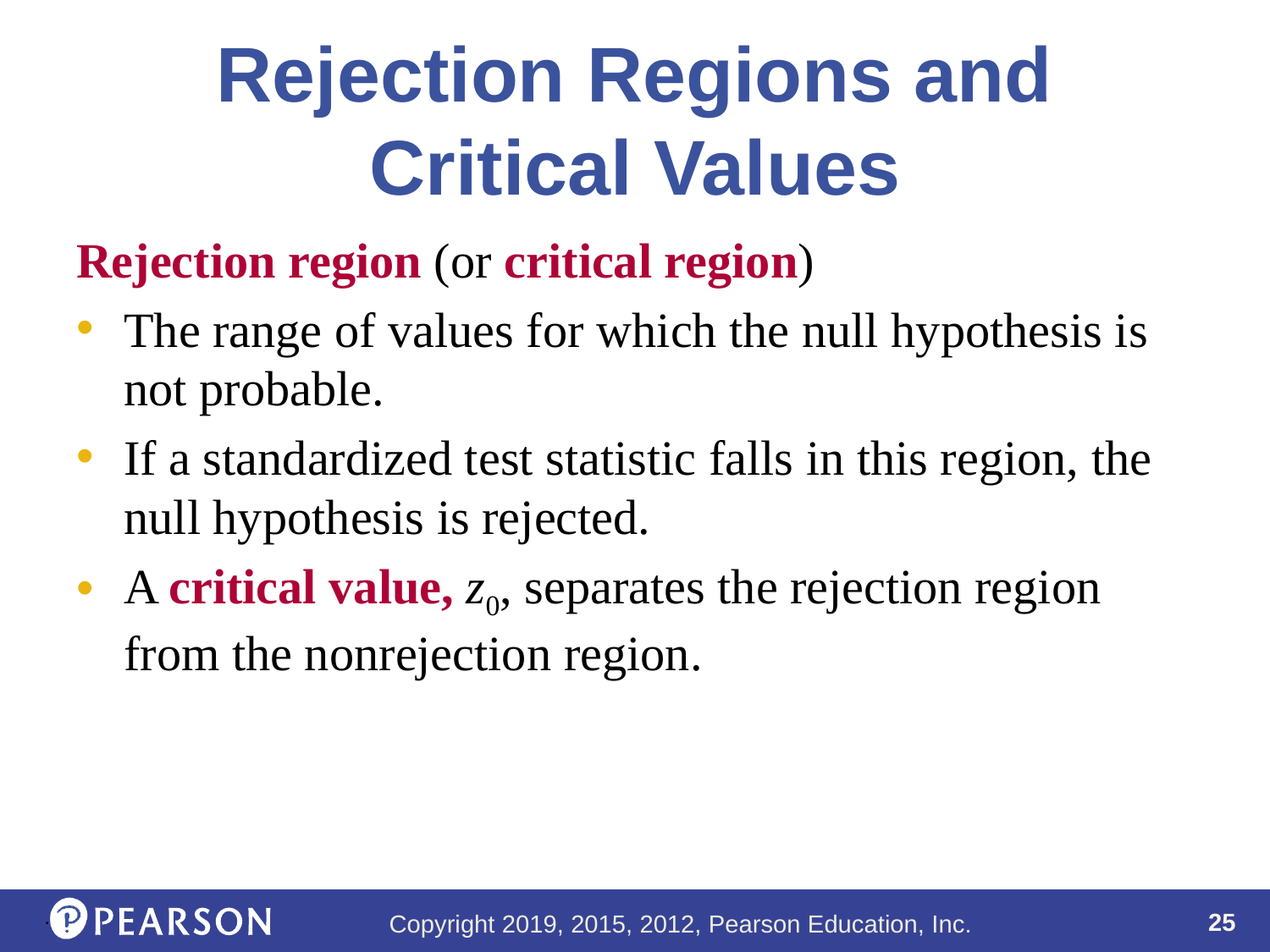

# Rejection Regions and Critical Values
Rejection region (or critical region)
The range of values for which the null hypothesis is not probable.
If a standardized test statistic falls in this region, the null hypothesis is rejected.
A critical value, z0, separates the rejection region from the nonrejection region.

.